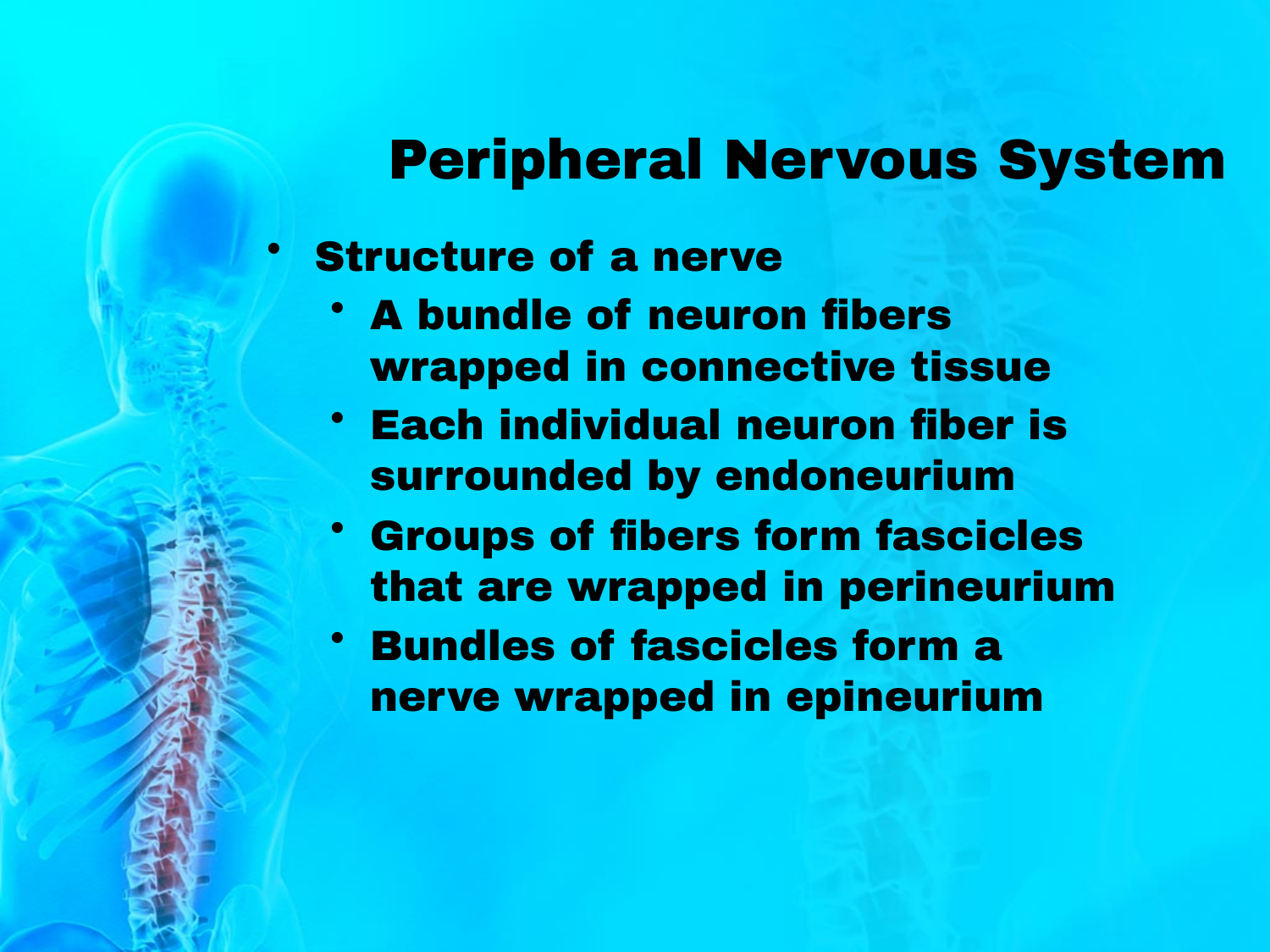

# Peripheral Nervous System
Structure of a nerve
A bundle of neuron fibers wrapped in connective tissue
Each individual neuron fiber is surrounded by endoneurium
Groups of fibers form fascicles that are wrapped in perineurium
Bundles of fascicles form a nerve wrapped in epineurium